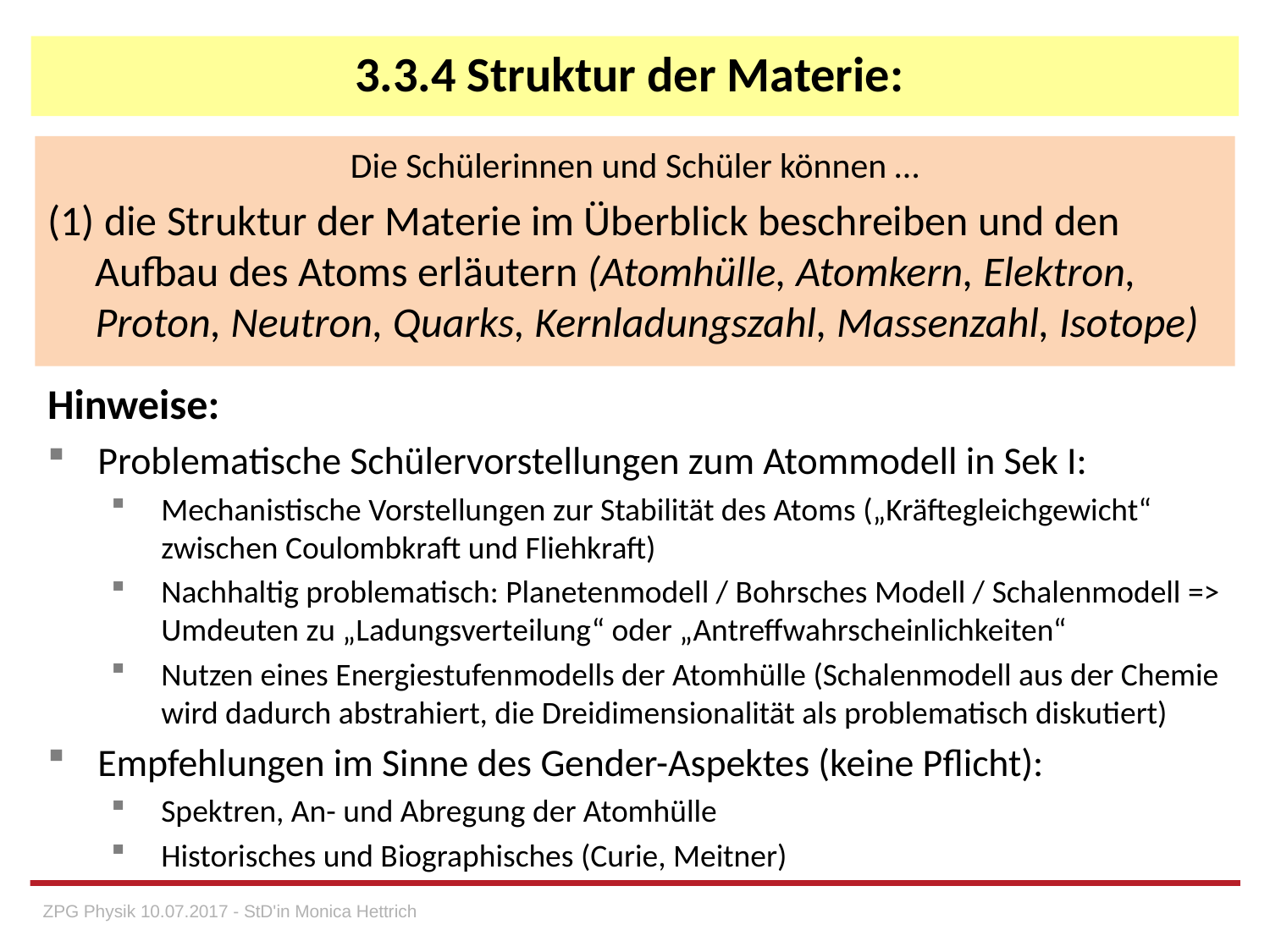

# 3.3.4 Struktur der Materie:
Die Schülerinnen und Schüler können …
(1) die Struktur der Materie im Überblick beschreiben und den Aufbau des Atoms erläutern (Atomhülle, Atomkern, Elektron, Proton, Neutron, Quarks, Kernladungszahl, Massenzahl, Isotope)
Hinweise:
Problematische Schülervorstellungen zum Atommodell in Sek I:
Mechanistische Vorstellungen zur Stabilität des Atoms („Kräftegleichgewicht“ zwischen Coulombkraft und Fliehkraft)
Nachhaltig problematisch: Planetenmodell / Bohrsches Modell / Schalenmodell => Umdeuten zu „Ladungsverteilung“ oder „Antreffwahrscheinlichkeiten“
Nutzen eines Energiestufenmodells der Atomhülle (Schalenmodell aus der Chemie wird dadurch abstrahiert, die Dreidimensionalität als problematisch diskutiert)
Empfehlungen im Sinne des Gender-Aspektes (keine Pflicht):
Spektren, An- und Abregung der Atomhülle
Historisches und Biographisches (Curie, Meitner)
ZPG Physik 10.07.2017 - StD'in Monica Hettrich